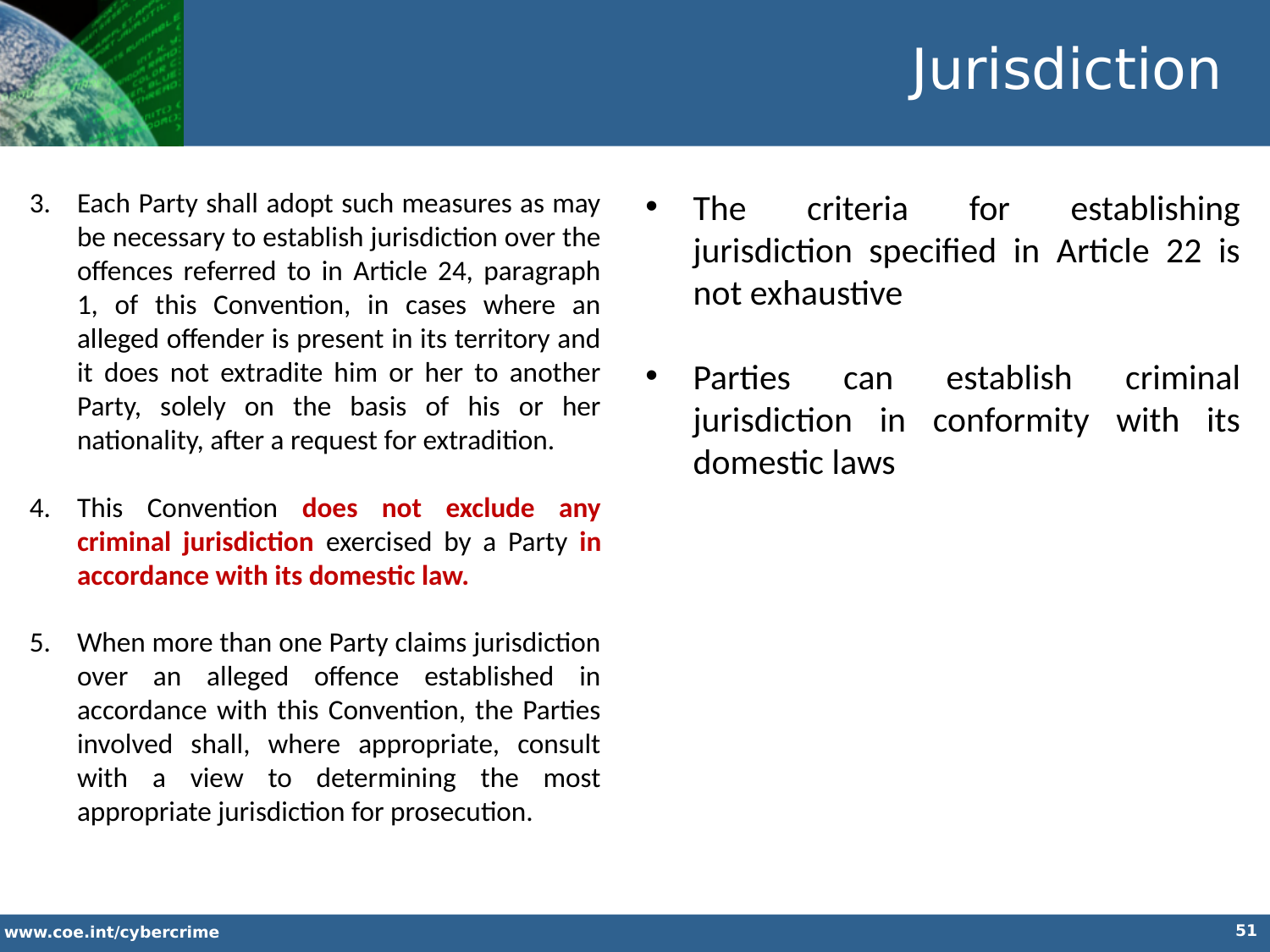

Jurisdiction
Each Party shall adopt such measures as may be necessary to establish jurisdiction over the offences referred to in Article 24, paragraph 1, of this Convention, in cases where an alleged offender is present in its territory and it does not extradite him or her to another Party, solely on the basis of his or her nationality, after a request for extradition.

This Convention does not exclude any criminal jurisdiction exercised by a Party in accordance with its domestic law.

When more than one Party claims jurisdiction over an alleged offence established in accordance with this Convention, the Parties involved shall, where appropriate, consult with a view to determining the most appropriate jurisdiction for prosecution.
The criteria for establishing jurisdiction specified in Article 22 is not exhaustive

Parties can establish criminal jurisdiction in conformity with its domestic laws